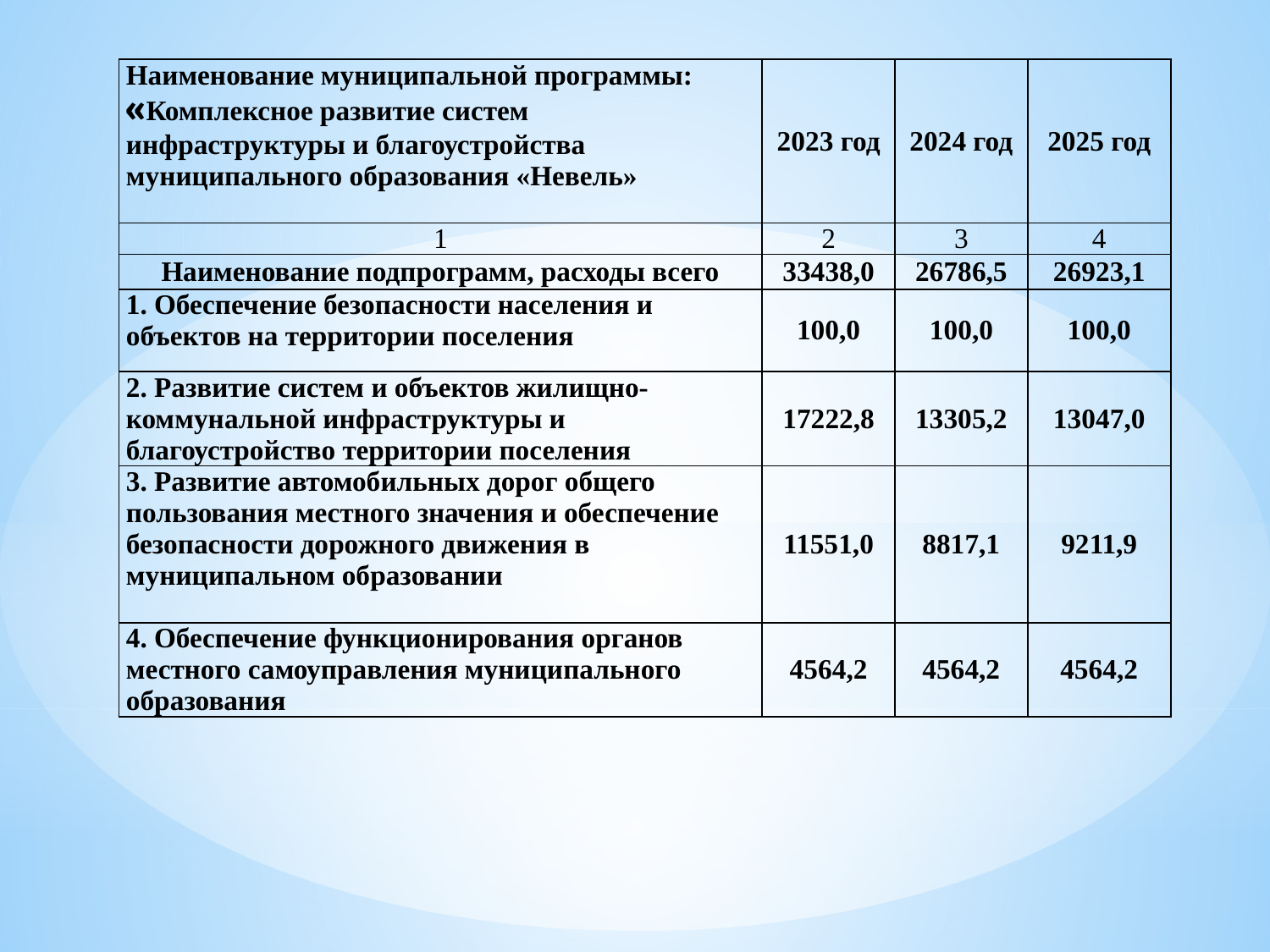

| Наименование муниципальной программы: «Комплексное развитие систем инфраструктуры и благоустройства муниципального образования «Невель» | 2023 год | 2024 год | 2025 год |
| --- | --- | --- | --- |
| 1 | 2 | 3 | 4 |
| Наименование подпрограмм, расходы всего | 33438,0 | 26786,5 | 26923,1 |
| 1. Обеспечение безопасности населения и объектов на территории поселения | 100,0 | 100,0 | 100,0 |
| 2. Развитие систем и объектов жилищно-коммунальной инфраструктуры и благоустройство территории поселения | 17222,8 | 13305,2 | 13047,0 |
| 3. Развитие автомобильных дорог общего пользования местного значения и обеспечение безопасности дорожного движения в муниципальном образовании | 11551,0 | 8817,1 | 9211,9 |
| 4. Обеспечение функционирования органов местного самоуправления муниципального образования | 4564,2 | 4564,2 | 4564,2 |